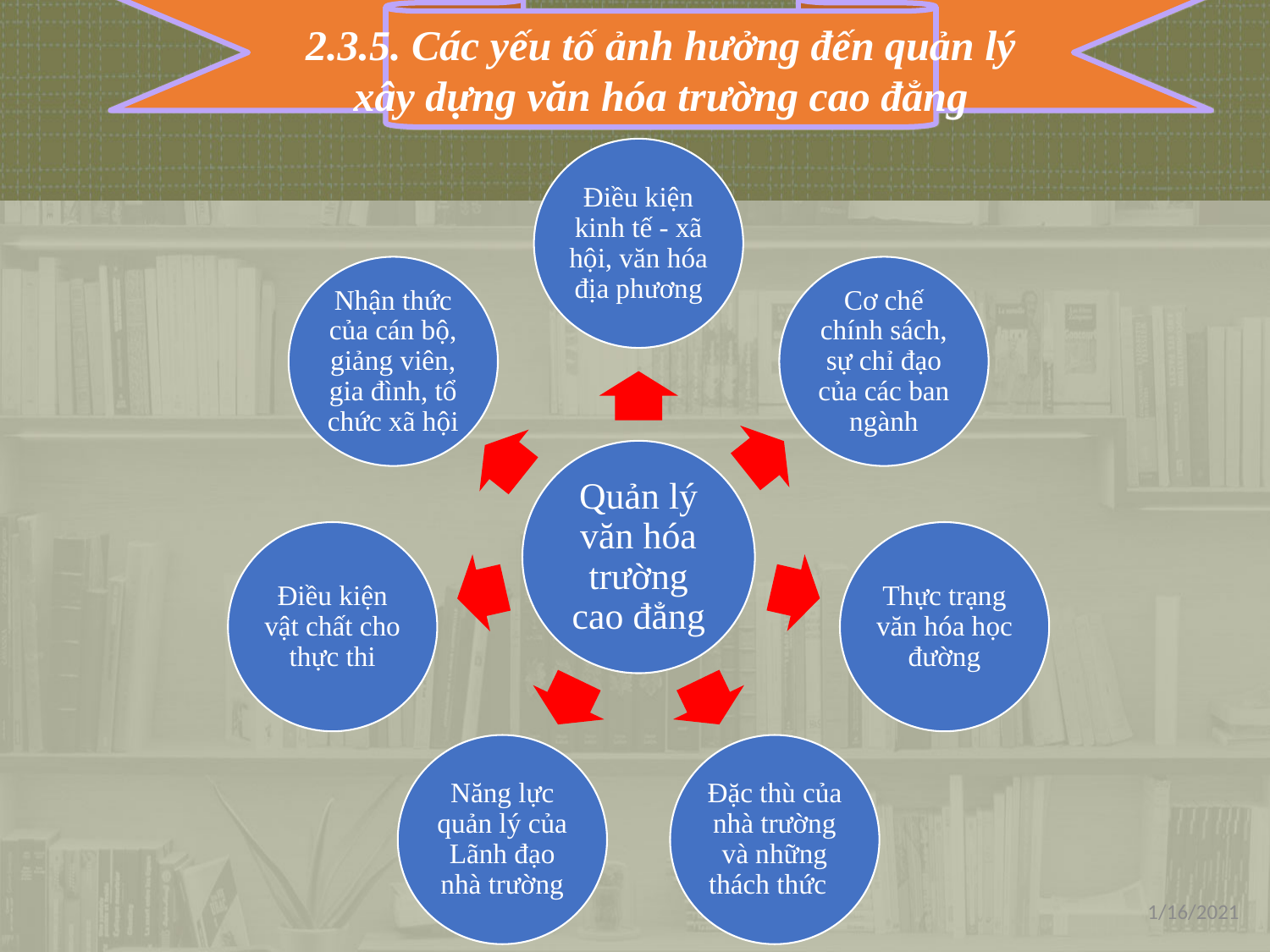

2.3.5. Các yếu tố ảnh hưởng đến quản lý
xây dựng văn hóa trường cao đẳng
Quản lý văn hóa trường cao đẳng

Điều kiện kinh tế - xã hội, văn hóa địa phương

Cơ chế chính sách, sự chỉ đạo của các ban ngành

Thực trạng văn hóa học đường

Đặc thù của nhà trường và những thách thức

Năng lực quản lý của Lãnh đạo nhà trường

Điều kiện vật chất cho thực thi

Nhận thức của cán bộ, giảng viên, gia đình, tổ chức xã hội
1/16/2021